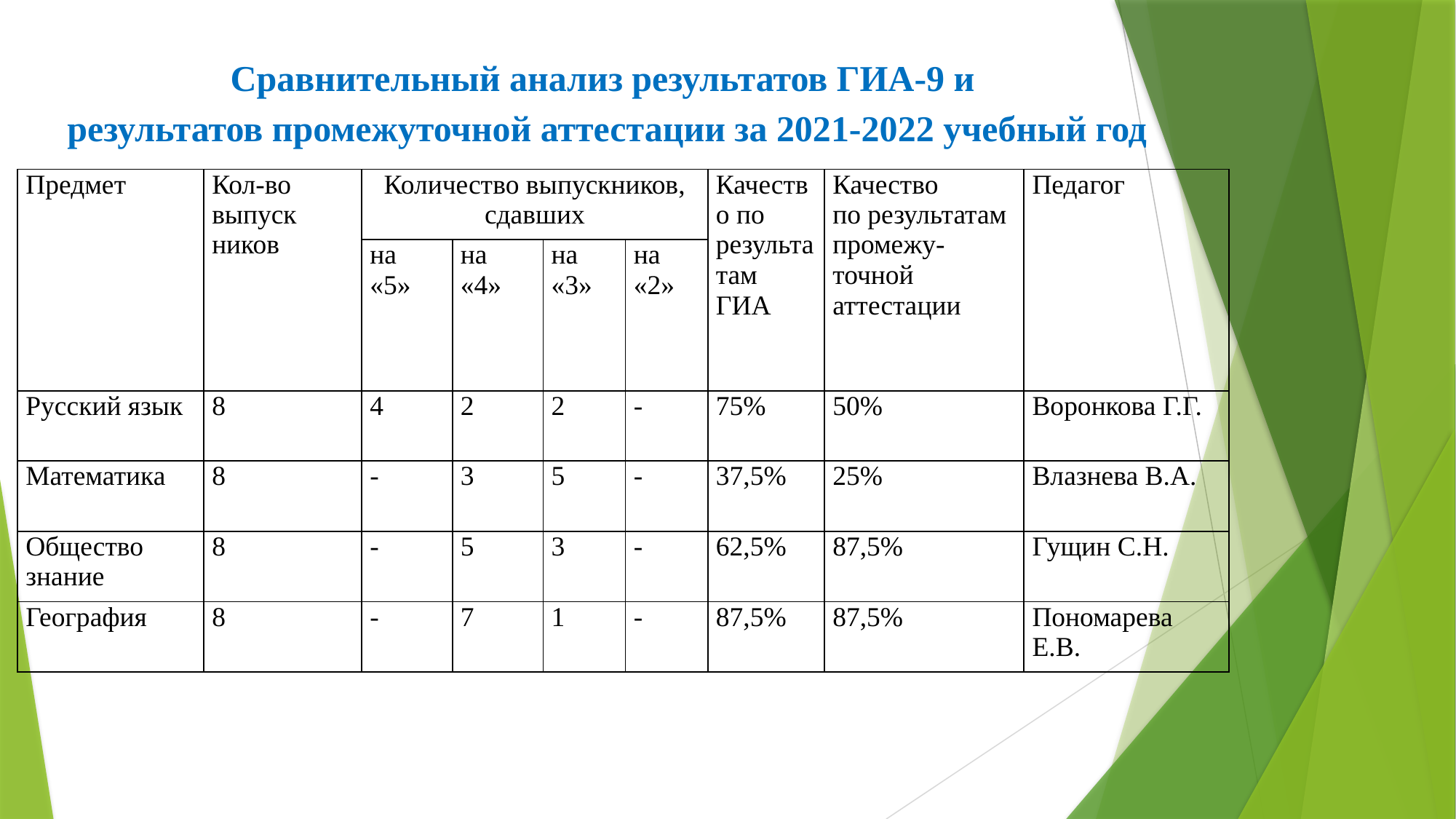

# Сравнительный анализ результатов ГИА-9 и результатов промежуточной аттестации за 2021-2022 учебный год
| Предмет | Кол-во выпуск ников | Количество выпускников, сдавших |  |  |  | Качество по результатам ГИА | Качество по результатам промежу- точной аттестации | Педагог |
| --- | --- | --- | --- | --- | --- | --- | --- | --- |
|  |  | на «5» | на «4» | на «3» | на «2» |  |  |  |
| Русский язык | 8 | 4 | 2 | 2 | - | 75% | 50% | Воронкова Г.Г. |
| Математика | 8 | - | 3 | 5 | - | 37,5% | 25% | Влазнева В.А. |
| Общество знание | 8 | - | 5 | 3 | - | 62,5% | 87,5% | Гущин С.Н. |
| География | 8 | - | 7 | 1 | - | 87,5% | 87,5% | Пономарева Е.В. |